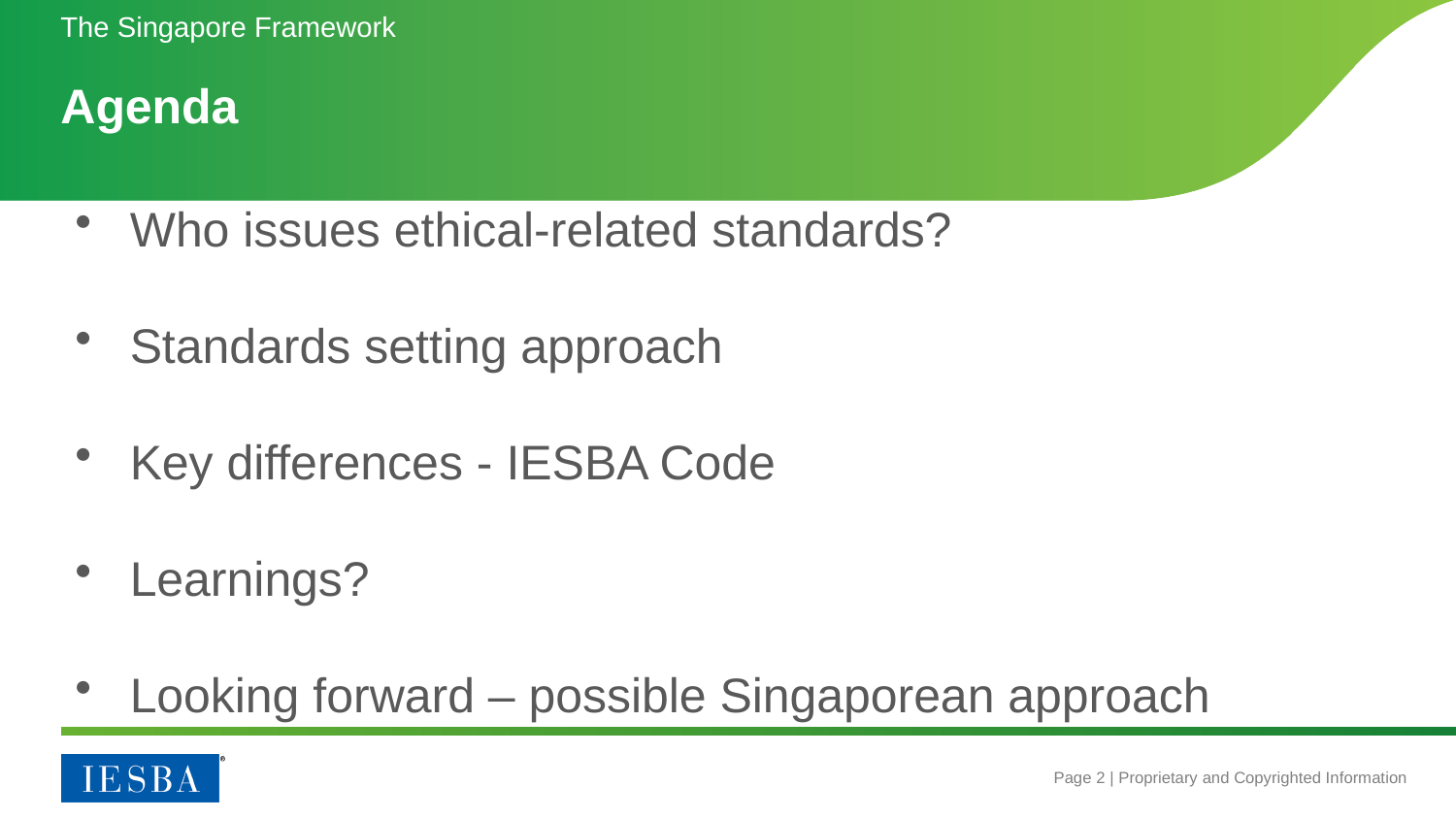

The Singapore Framework

# Agenda
Who issues ethical-related standards?

Standards setting approach

Key differences - IESBA Code

Learnings?

Looking forward – possible Singaporean approach